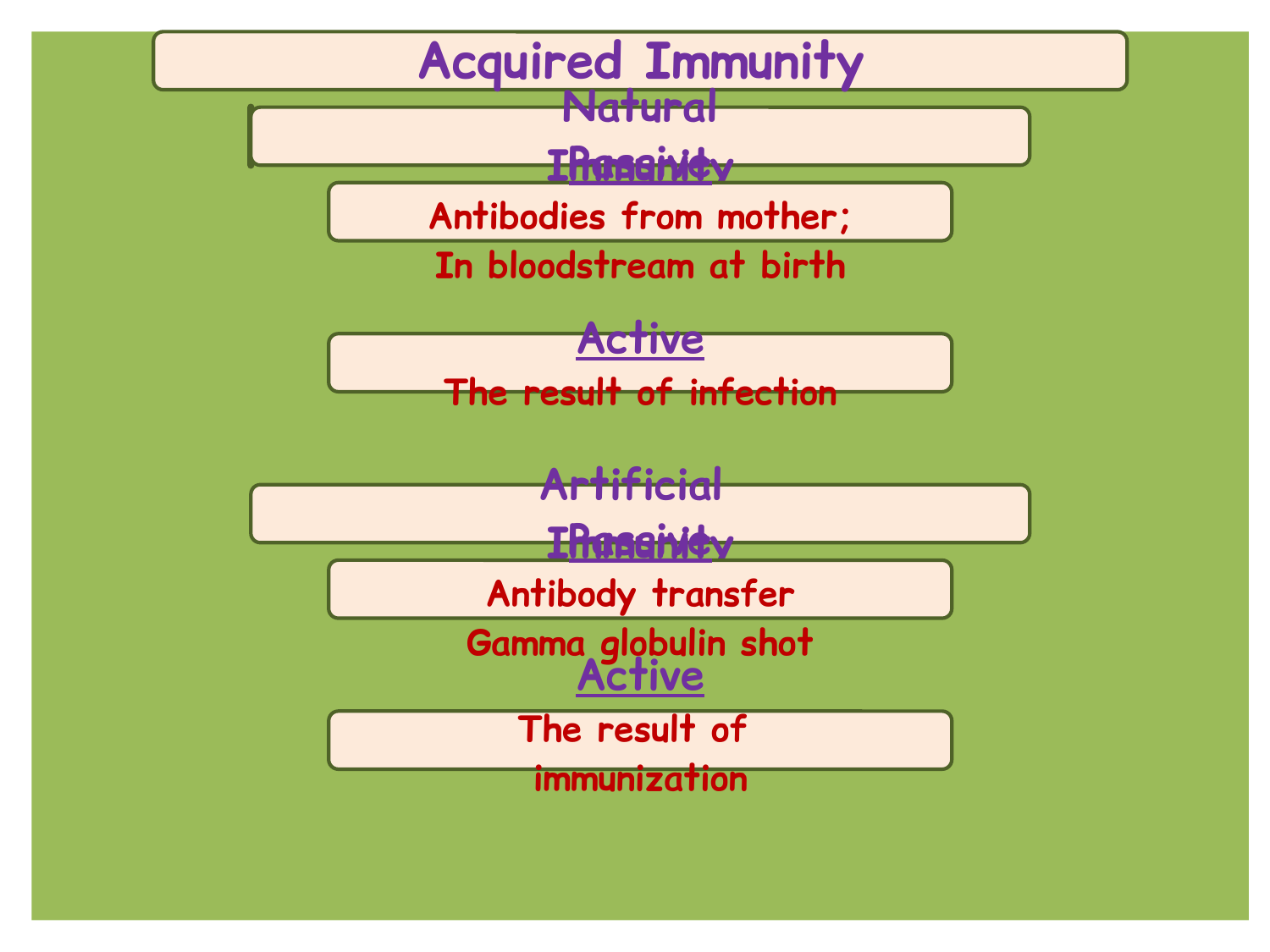

Acquired Immunity
Natural
Immunity
Passive
Antibodies from mother;
In bloodstream at birth
Active
The result of infection
Artificial
Immunity
Passive
Antibody transfer
Gamma globulin shot
Active
The result of
immunization